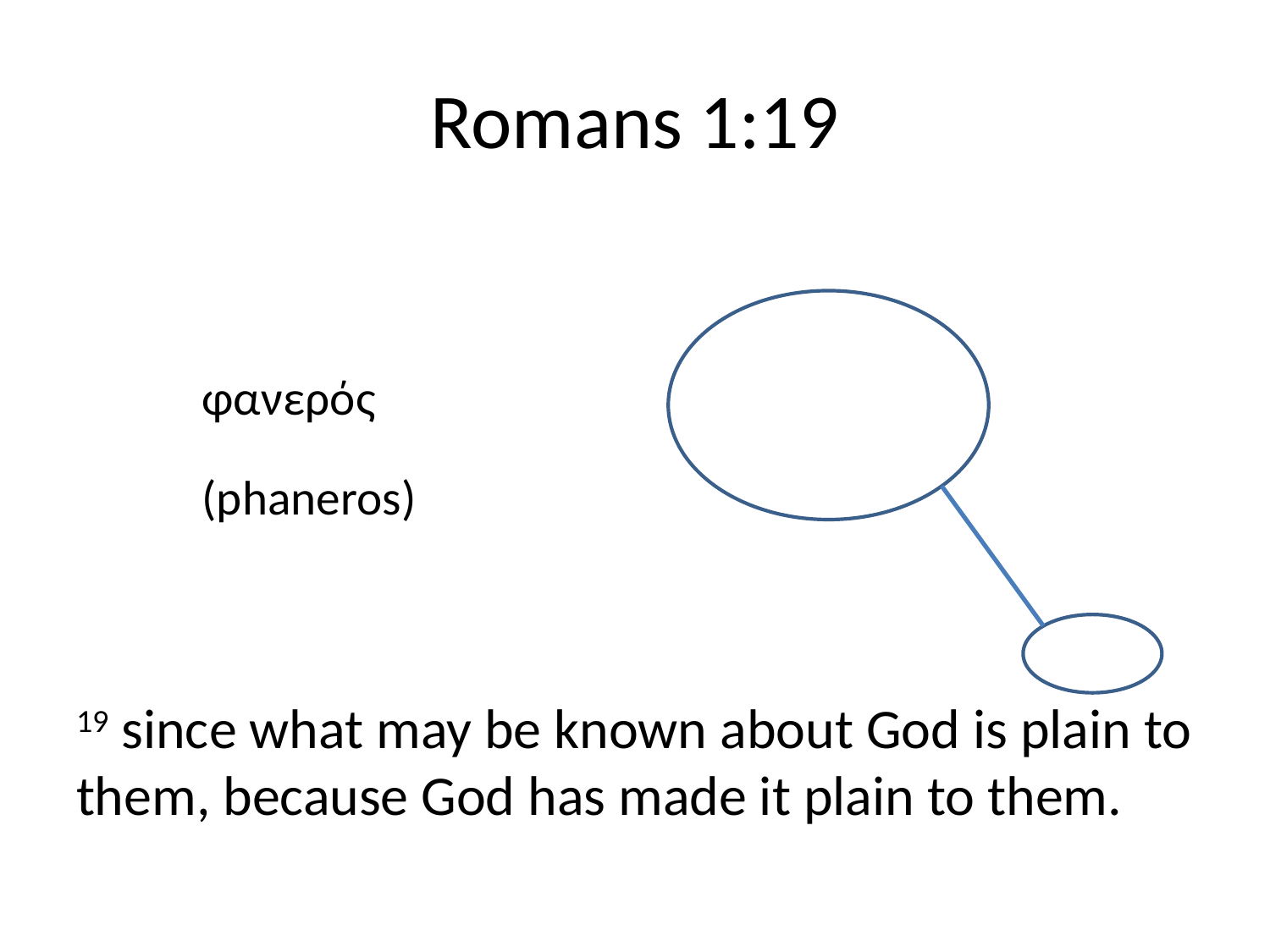

# Romans 1:19

					φανερός
					(phaneros)

19 since what may be known about God is plain to them, because God has made it plain to them.